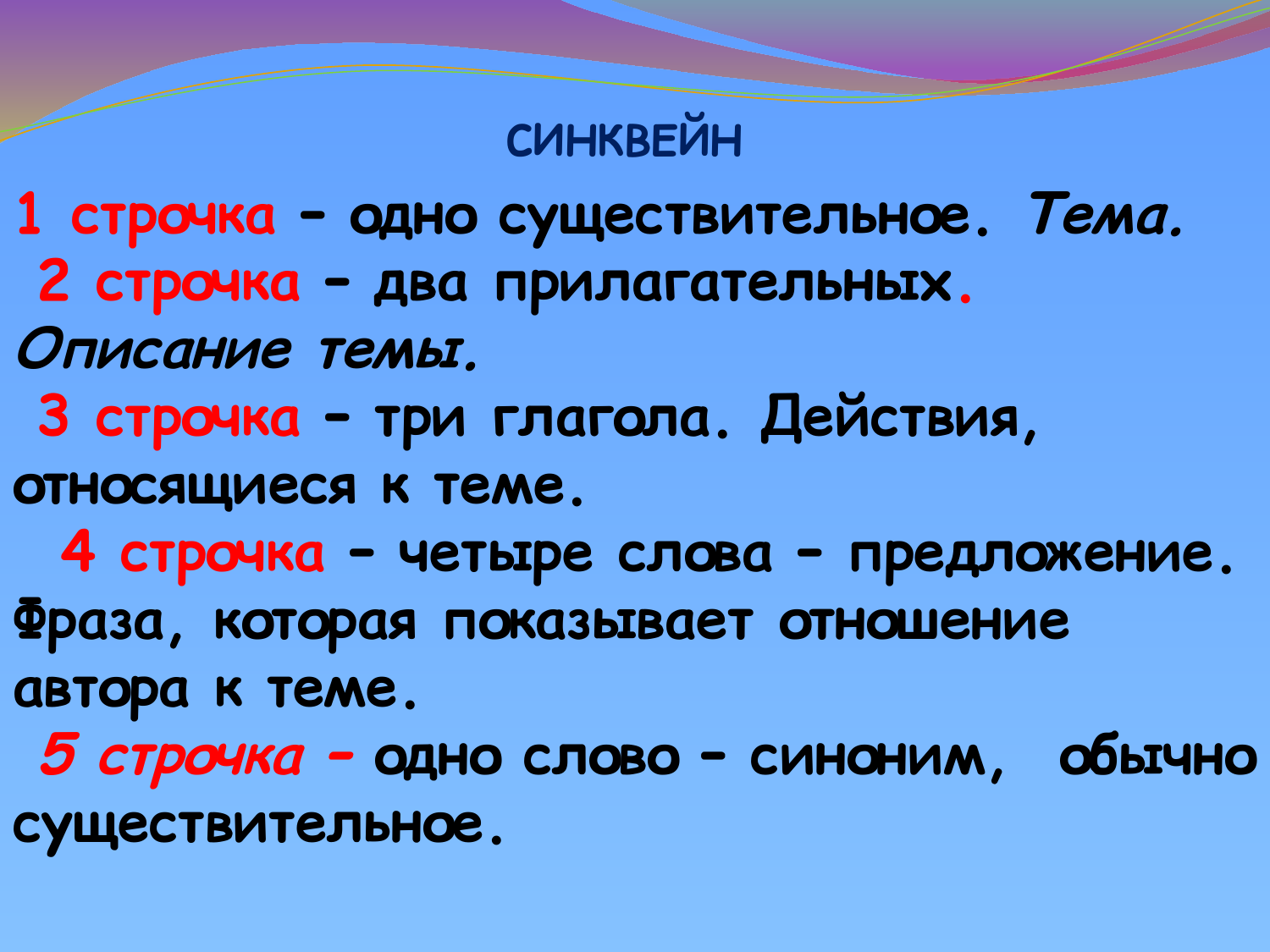

# СИНКВЕЙН
1 строчка – одно существительное. Тема.
 2 строчка – два прилагательных. Описание темы.
 3 строчка – три глагола. Действия, относящиеся к теме.
  4 строчка – четыре слова – предложение. Фраза, которая показывает отношение автора к теме.
 5 строчка – одно слово – синоним,  обычно существительное.